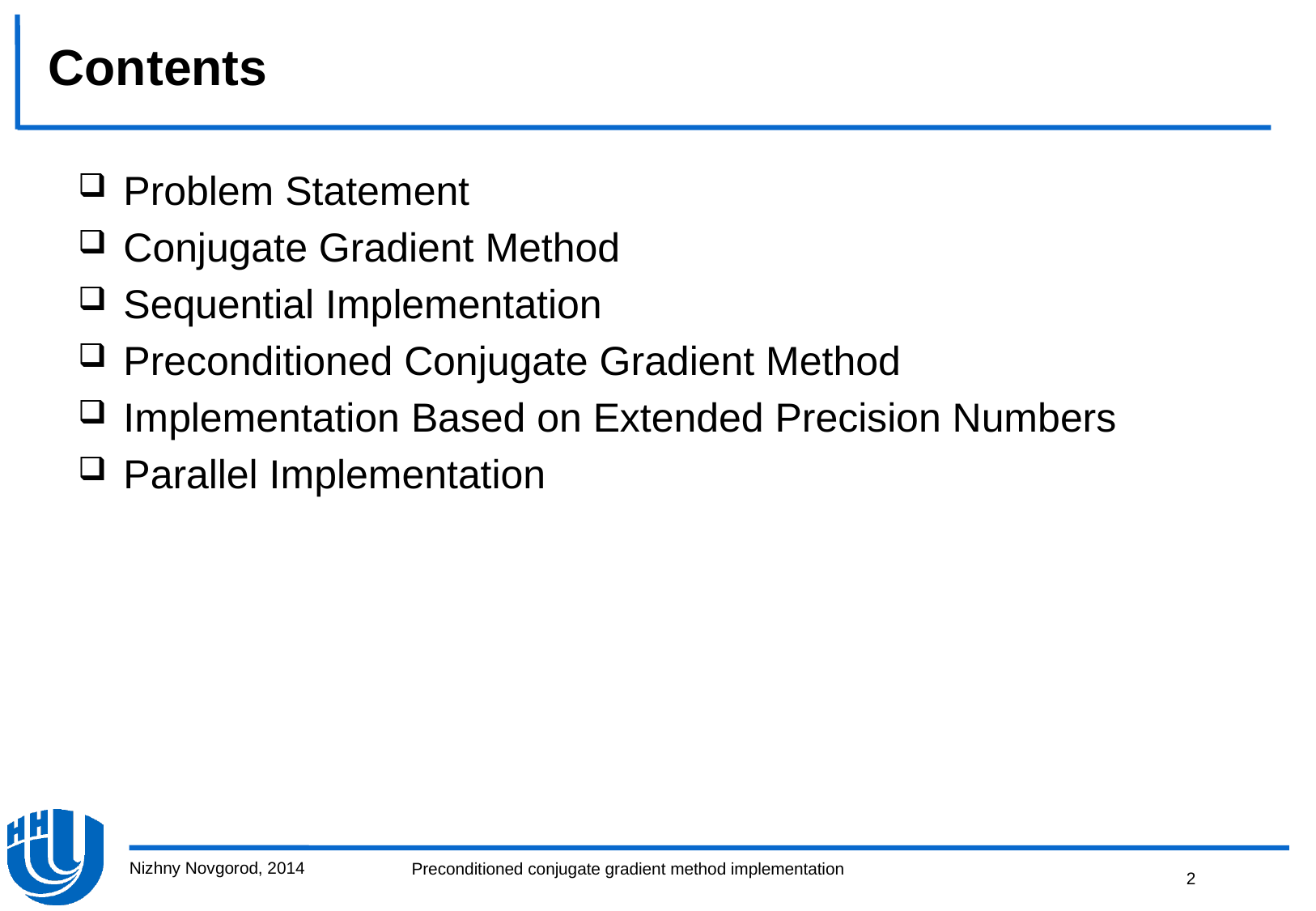

# Contents
Problem Statement
Conjugate Gradient Method
Sequential Implementation
Preconditioned Conjugate Gradient Method
Implementation Based on Extended Precision Numbers
Parallel Implementation
Nizhny Novgorod, 2014
2
Preconditioned conjugate gradient method implementation